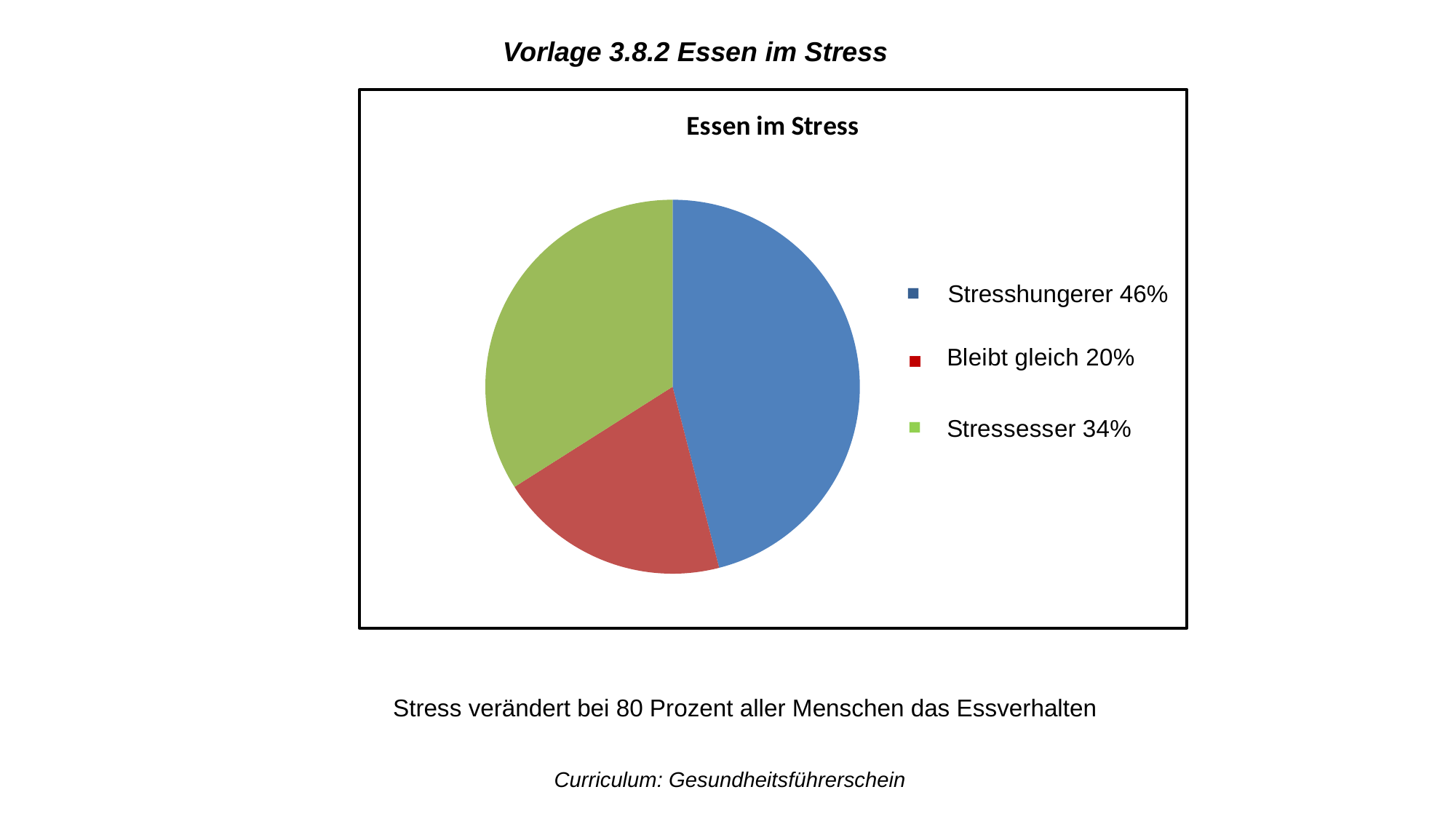

Vorlage 3.8.2 Essen im Stress

### Chart:

| Category | Essen im Stress |
|---|---|
| Stresshungerer 46% | 0.46 |
| bleibt gleich 20% | 0.2 |
| Stressesser 34% | 0.34 |
Stresshungerer 46%
▪
Stress verändert bei 80 Prozent aller Menschen das Essverhalten
Curriculum: Gesundheitsführerschein